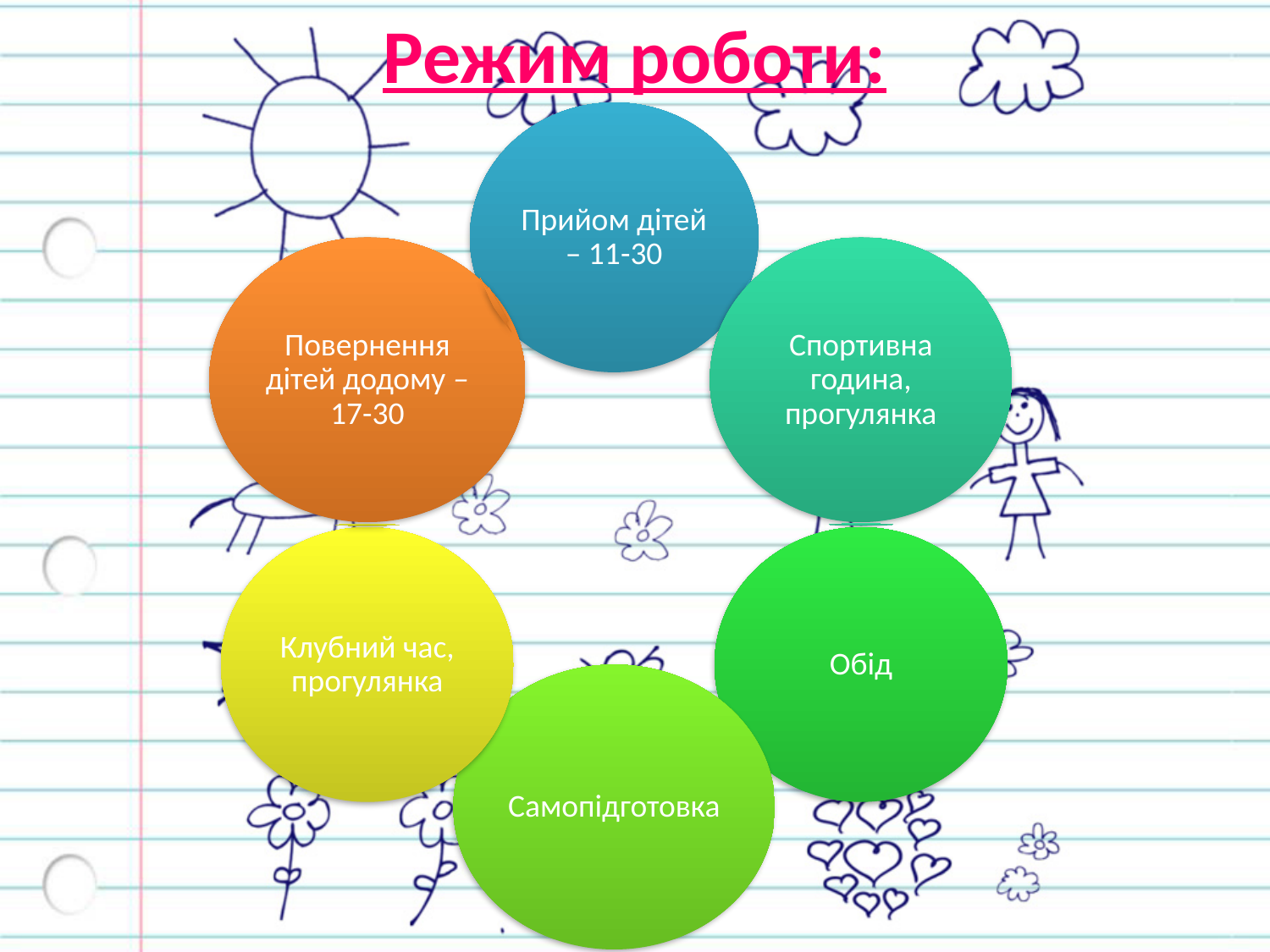

# Режим роботи:
Прийом дітей – 11-30

Спортивна година, прогулянка

Обід

Самопідготовка

Клубний час, прогулянка

Повернення дітей додому – 17-30